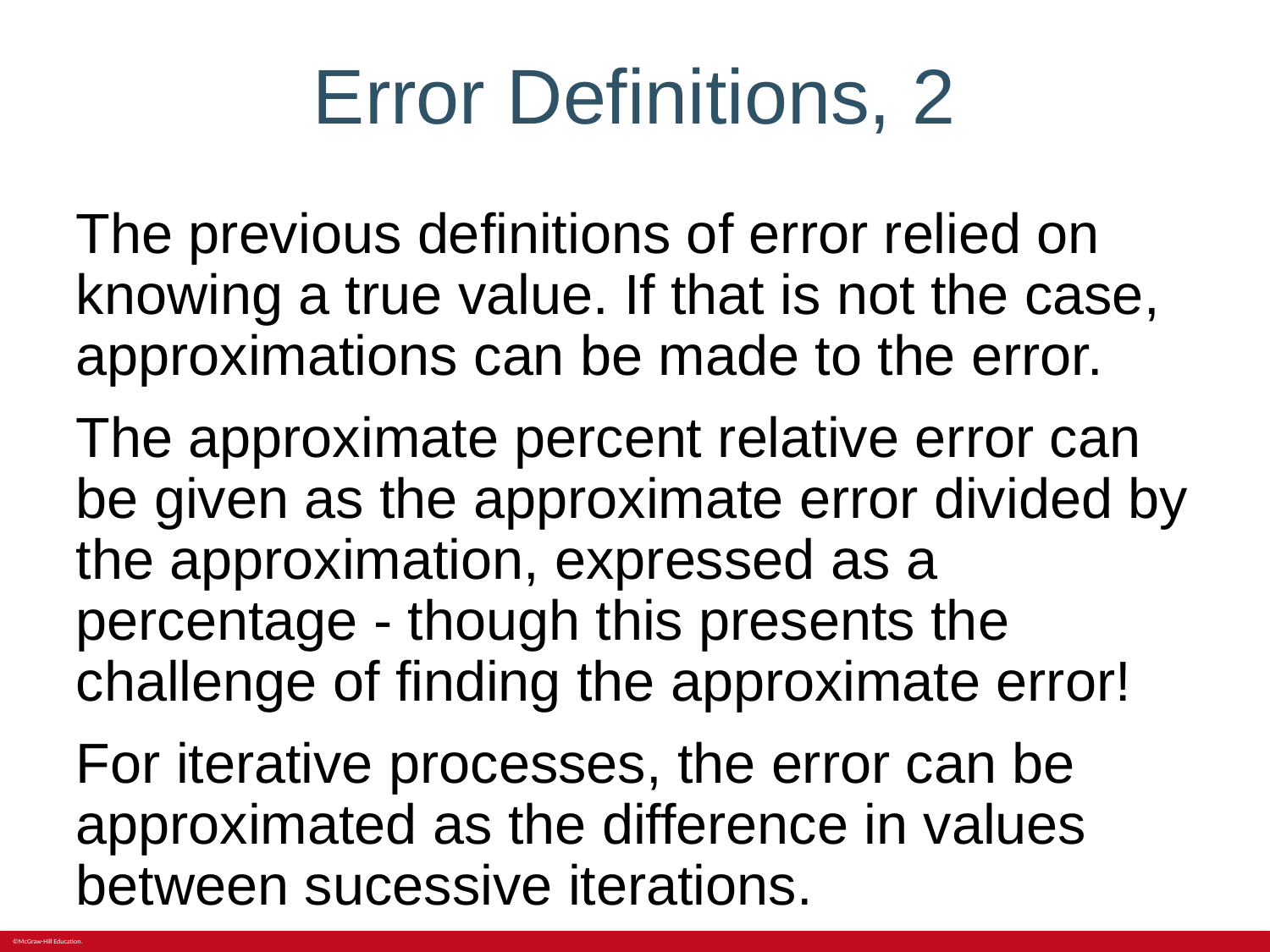

# Error Definitions, 2
The previous definitions of error relied on knowing a true value. If that is not the case, approximations can be made to the error.
The approximate percent relative error can be given as the approximate error divided by the approximation, expressed as a percentage - though this presents the challenge of finding the approximate error!
For iterative processes, the error can be approximated as the difference in values between sucessive iterations.